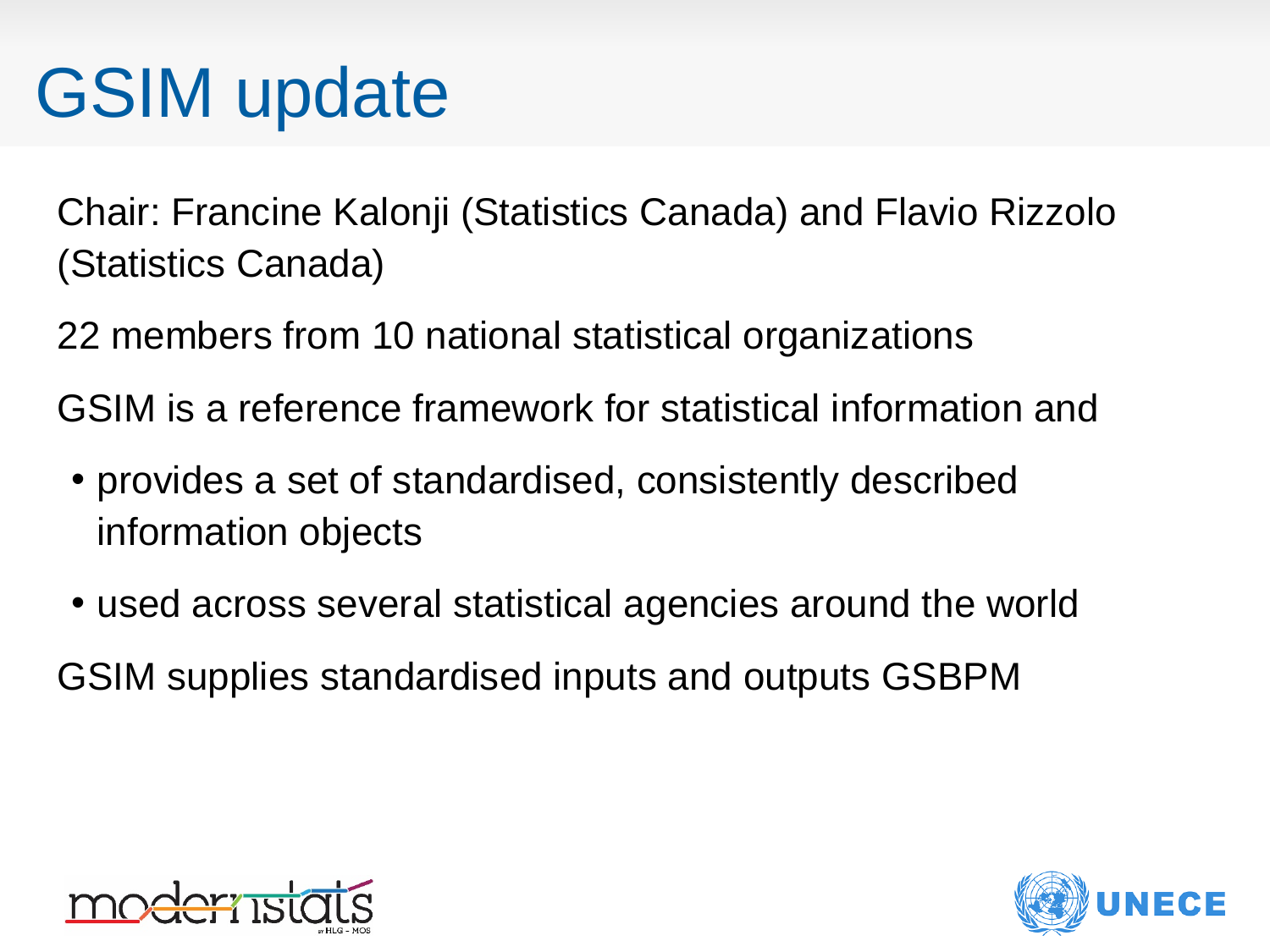

# GSIM update
Chair: Francine Kalonji (Statistics Canada) and Flavio Rizzolo (Statistics Canada)
22 members from 10 national statistical organizations
GSIM is a reference framework for statistical information and
provides a set of standardised, consistently described information objects
used across several statistical agencies around the world
GSIM supplies standardised inputs and outputs GSBPM